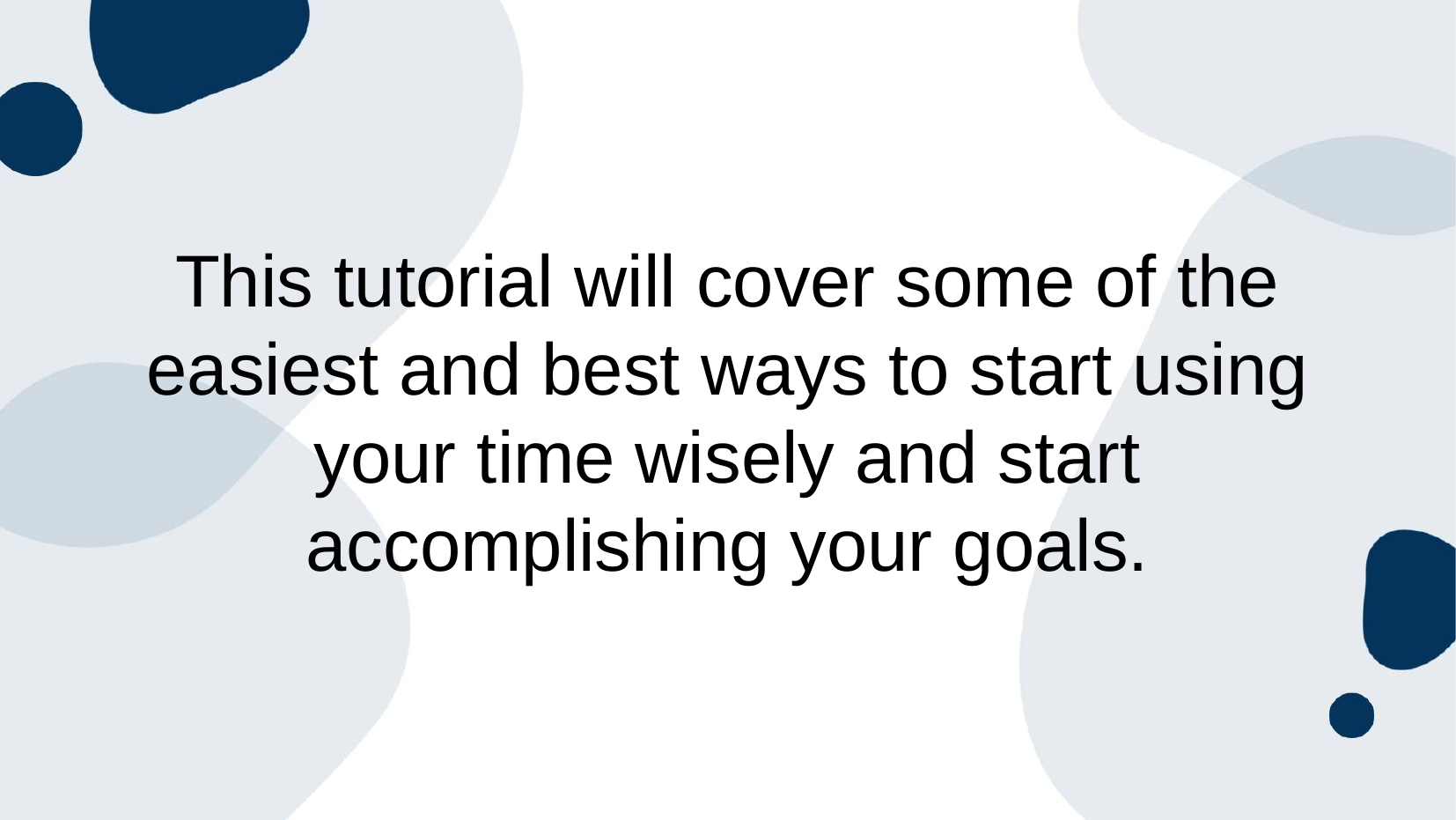

This tutorial will cover some of the easiest and best ways to start using your time wisely and start accomplishing your goals.